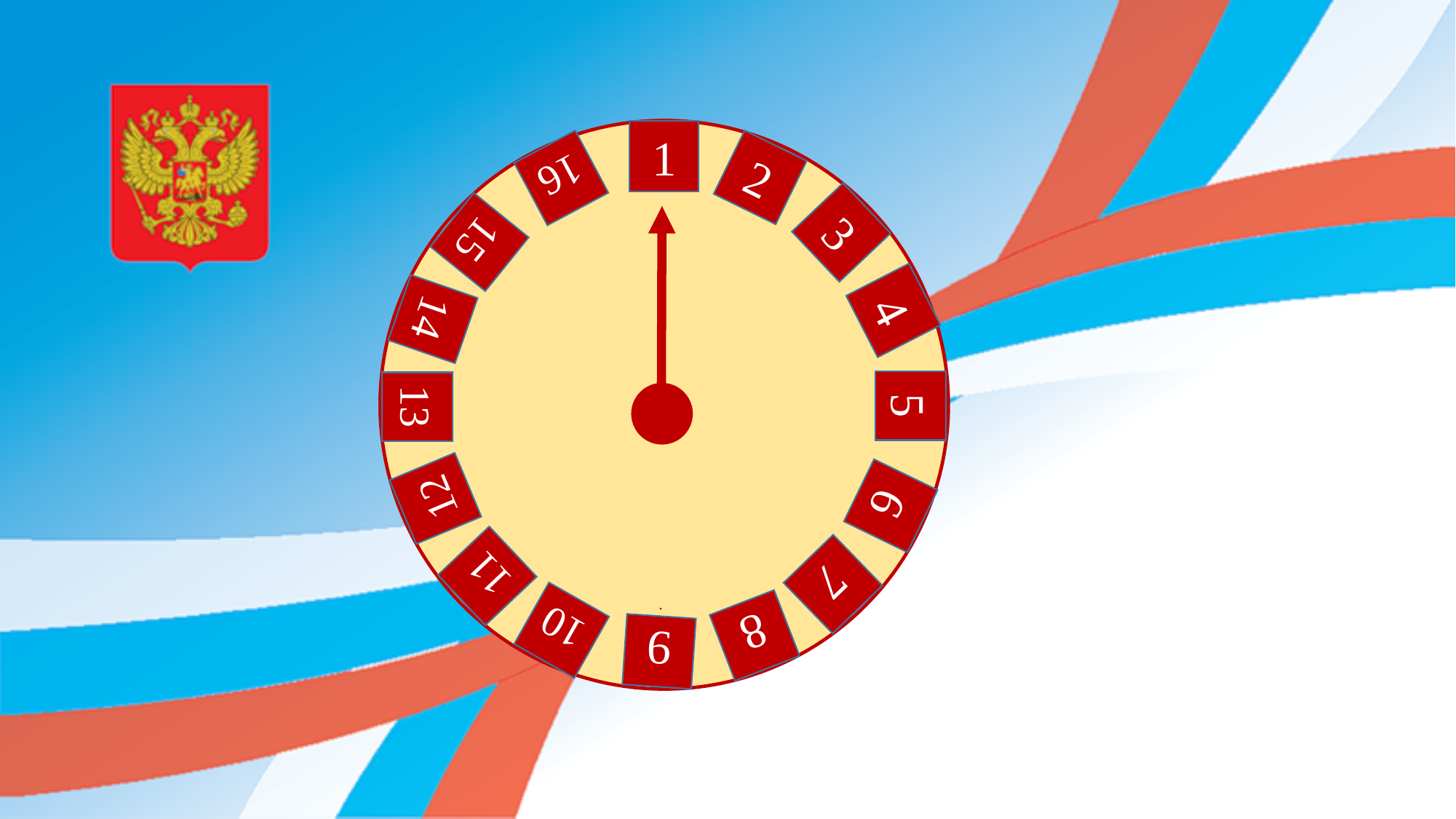

1
2
16
3

15
4
14
5
13

12
6
11
7
10
8
9